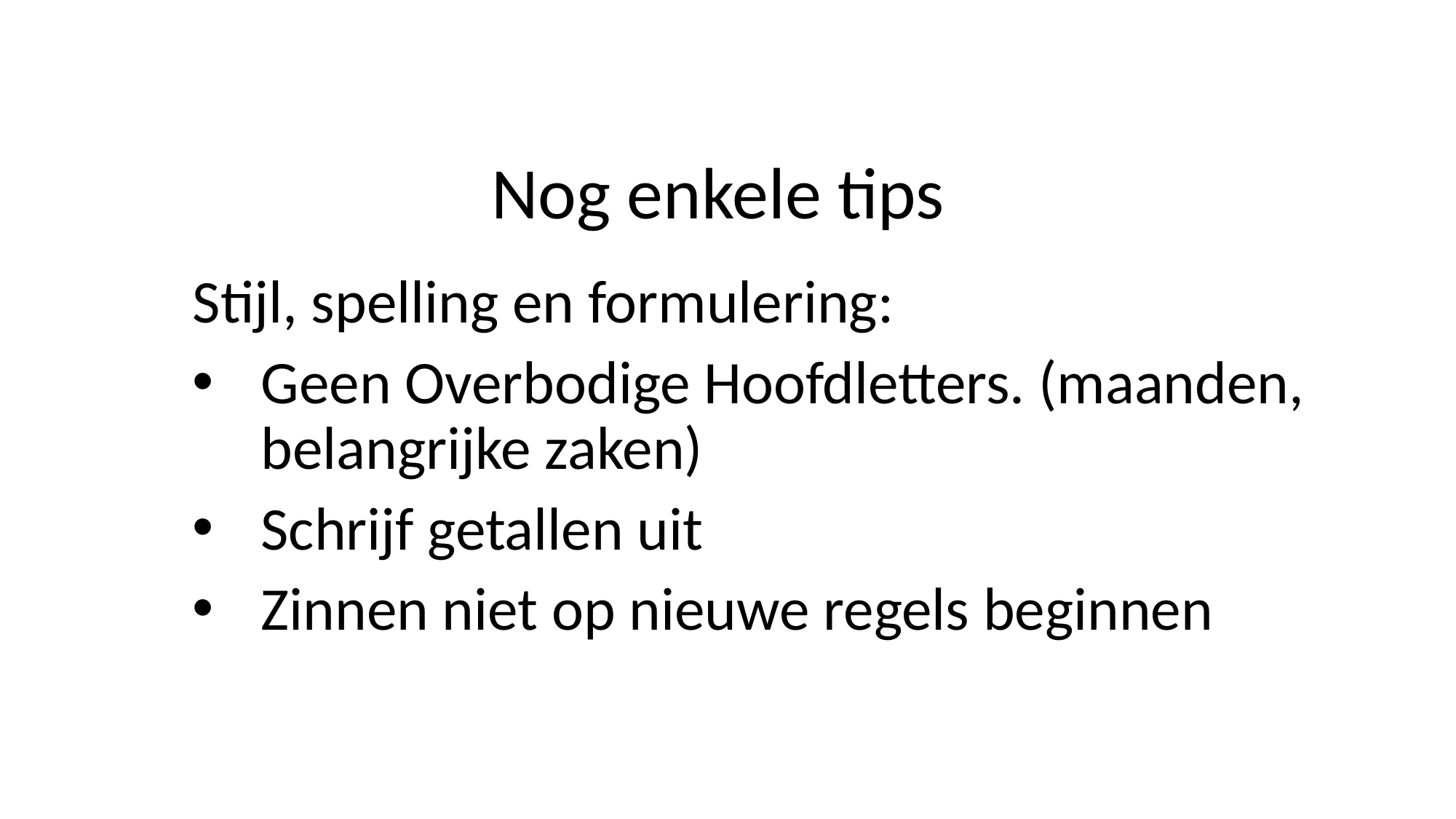

# Nog enkele tips
Stijl, spelling en formulering:
Geen Overbodige Hoofdletters. (maanden, belangrijke zaken)
Schrijf getallen uit
Zinnen niet op nieuwe regels beginnen